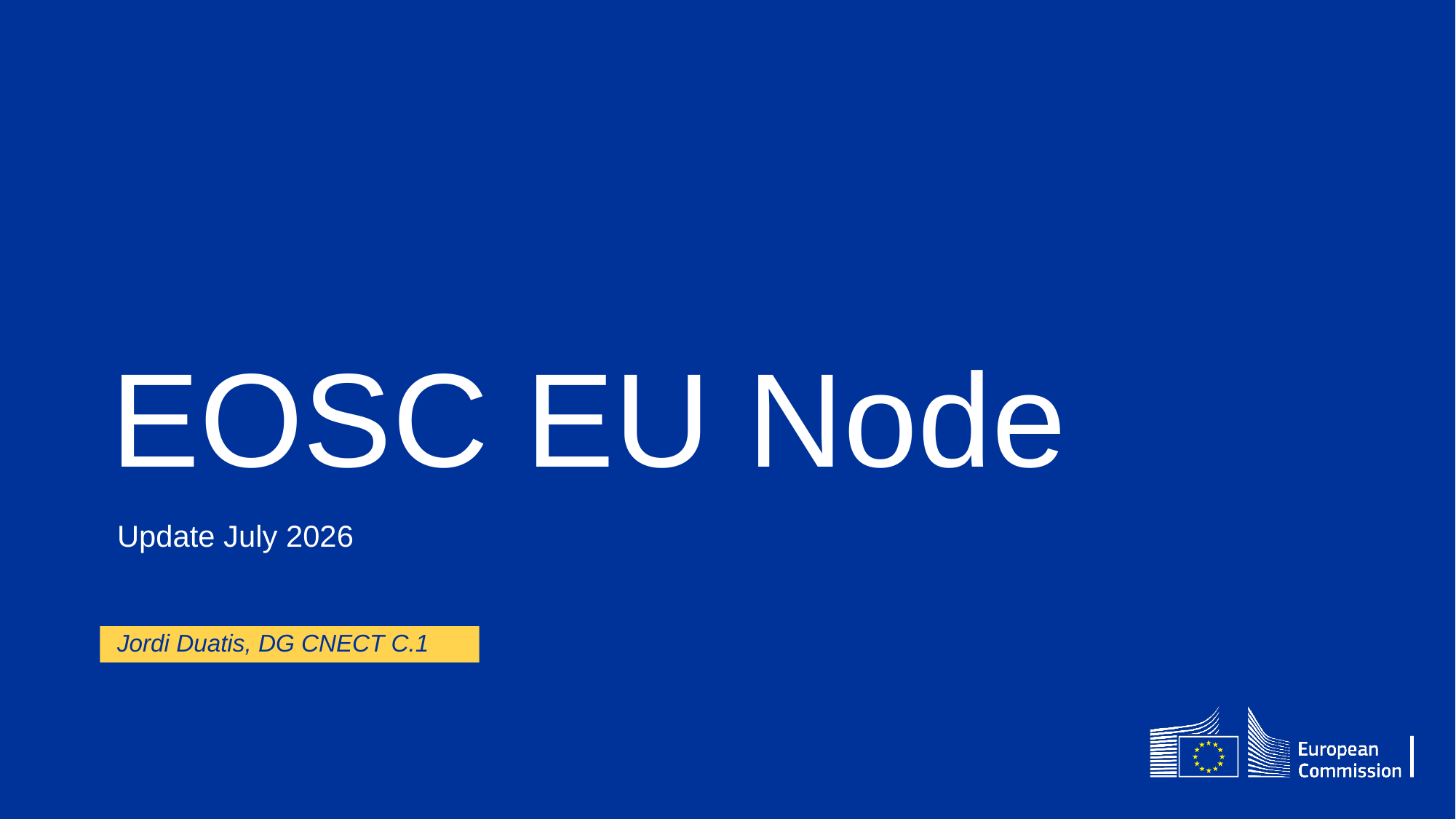

# EOSC EU Node
Update July 2026
Jordi Duatis, DG CNECT C.1